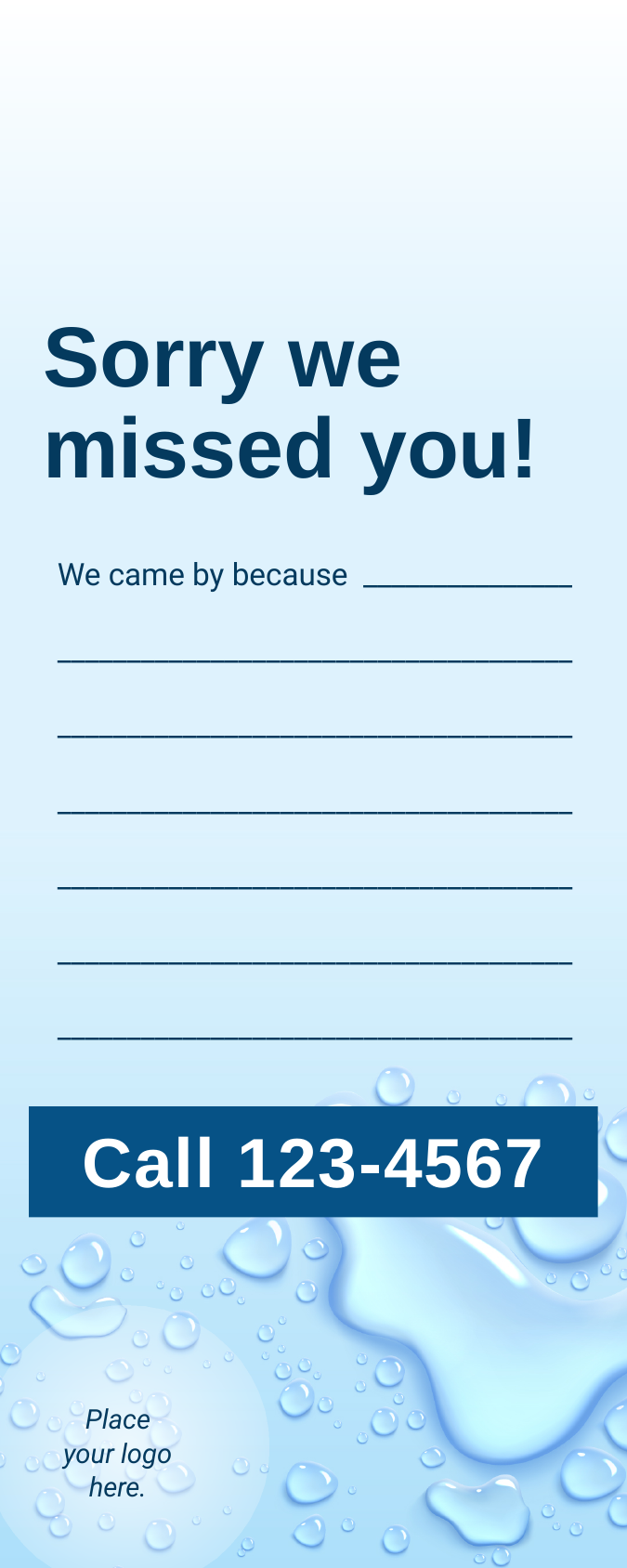

Sorry we missed you!
We came by because  _______________
_____________________________________
_____________________________________
_____________________________________
_____________________________________
_____________________________________
_____________________________________

Call 123-4567
Place your logo here.